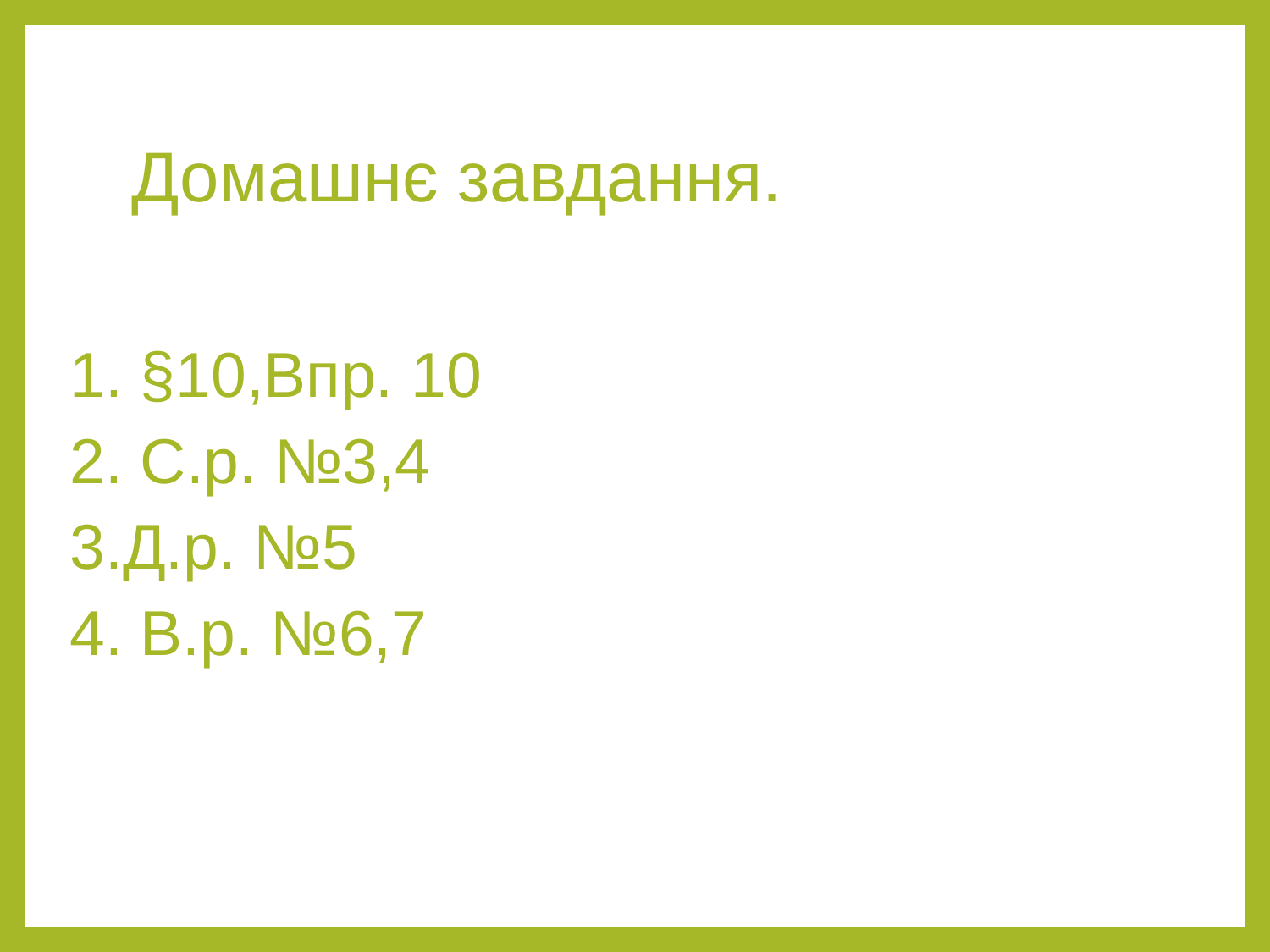

# Домашнє завдання.
 1. §10,Впр. 10
 2. С.р. №3,4
 3.Д.р. №5
 4. В.р. №6,7